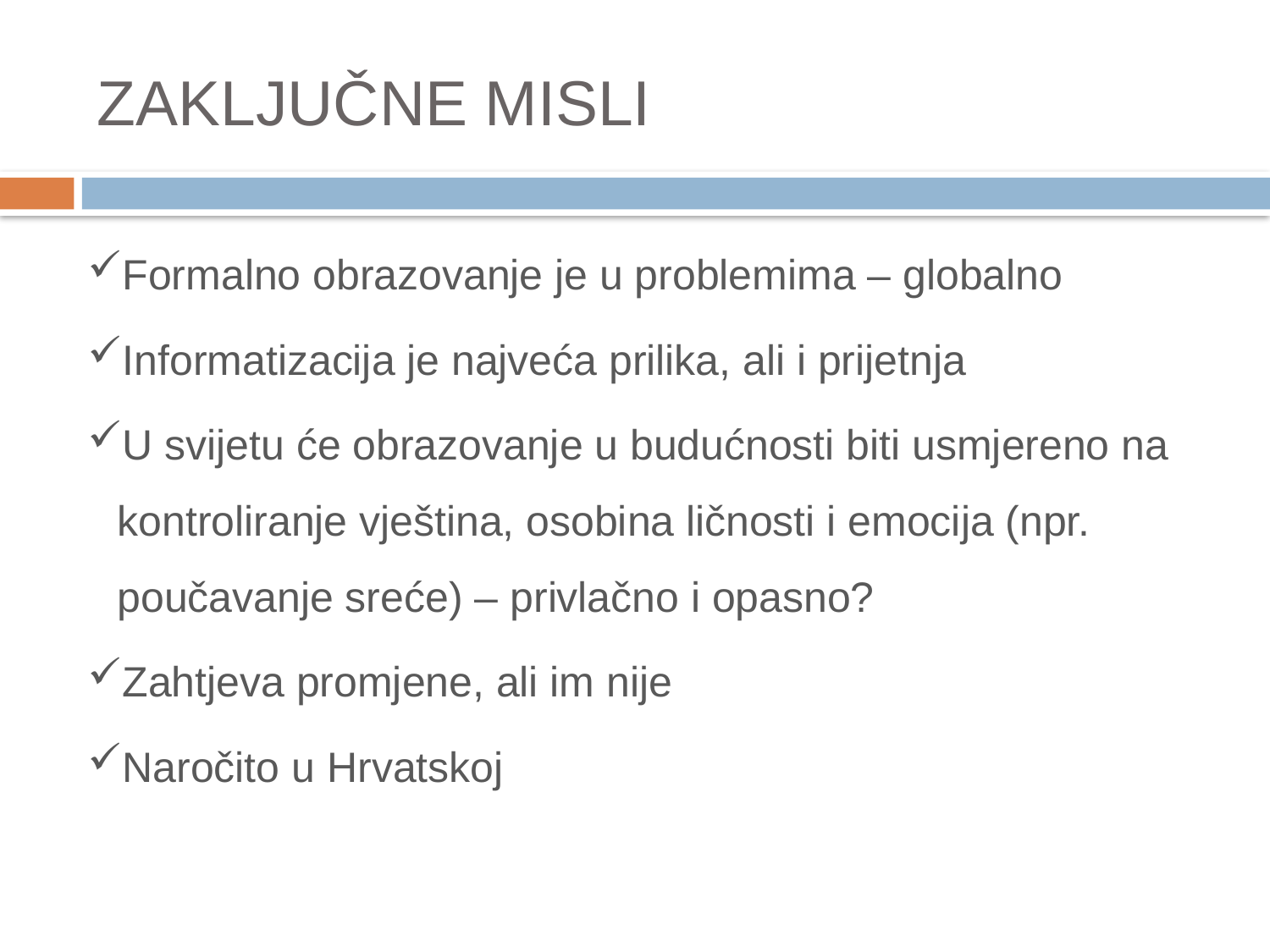

# ZAKLJUČNE MISLI
Formalno obrazovanje je u problemima – globalno
Informatizacija je najveća prilika, ali i prijetnja
U svijetu će obrazovanje u budućnosti biti usmjereno na kontroliranje vještina, osobina ličnosti i emocija (npr. poučavanje sreće) – privlačno i opasno?
Zahtjeva promjene, ali im nije
Naročito u Hrvatskoj